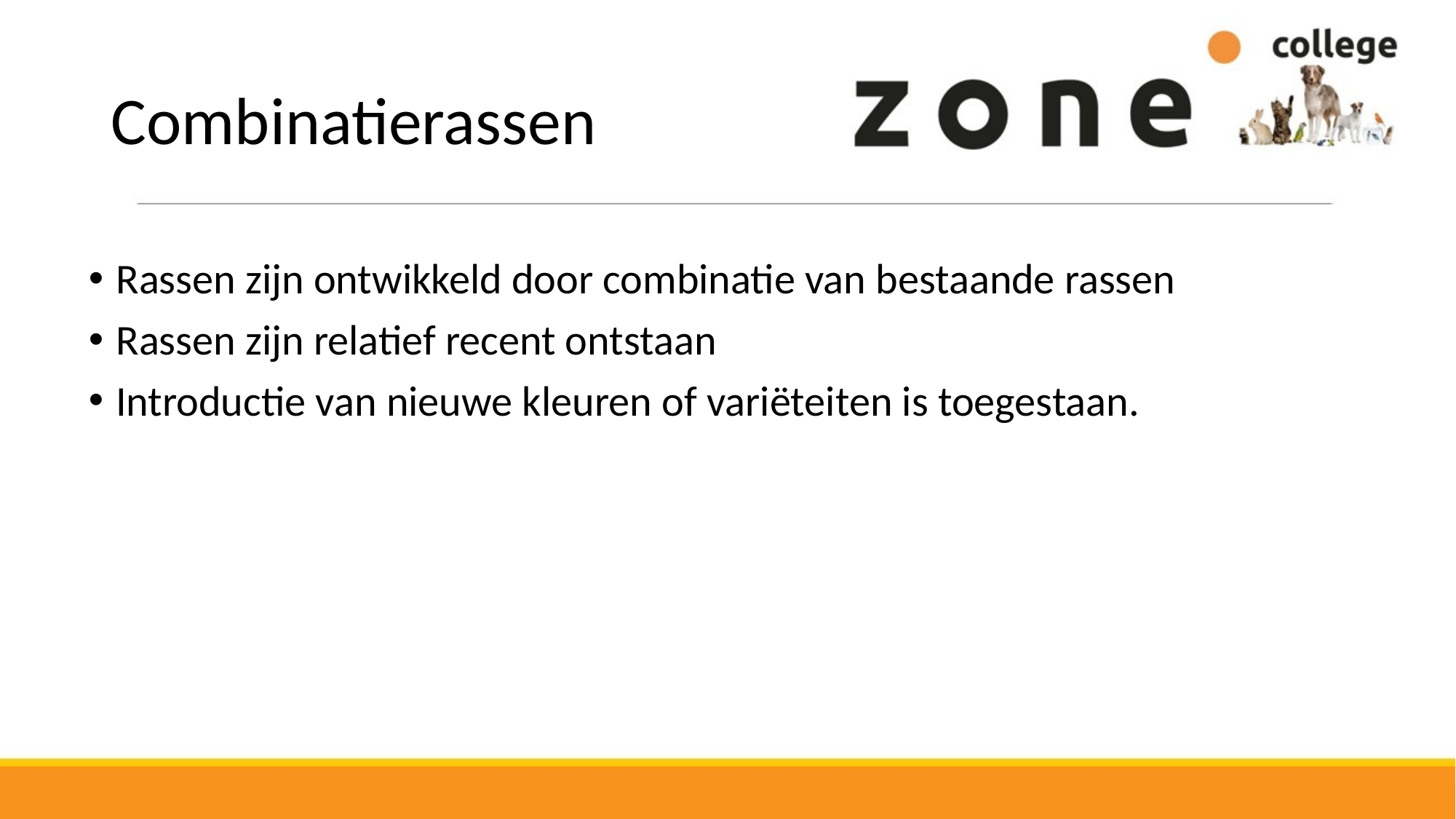

# Combinatierassen
Rassen zijn ontwikkeld door combinatie van bestaande rassen
Rassen zijn relatief recent ontstaan
Introductie van nieuwe kleuren of variëteiten is toegestaan.